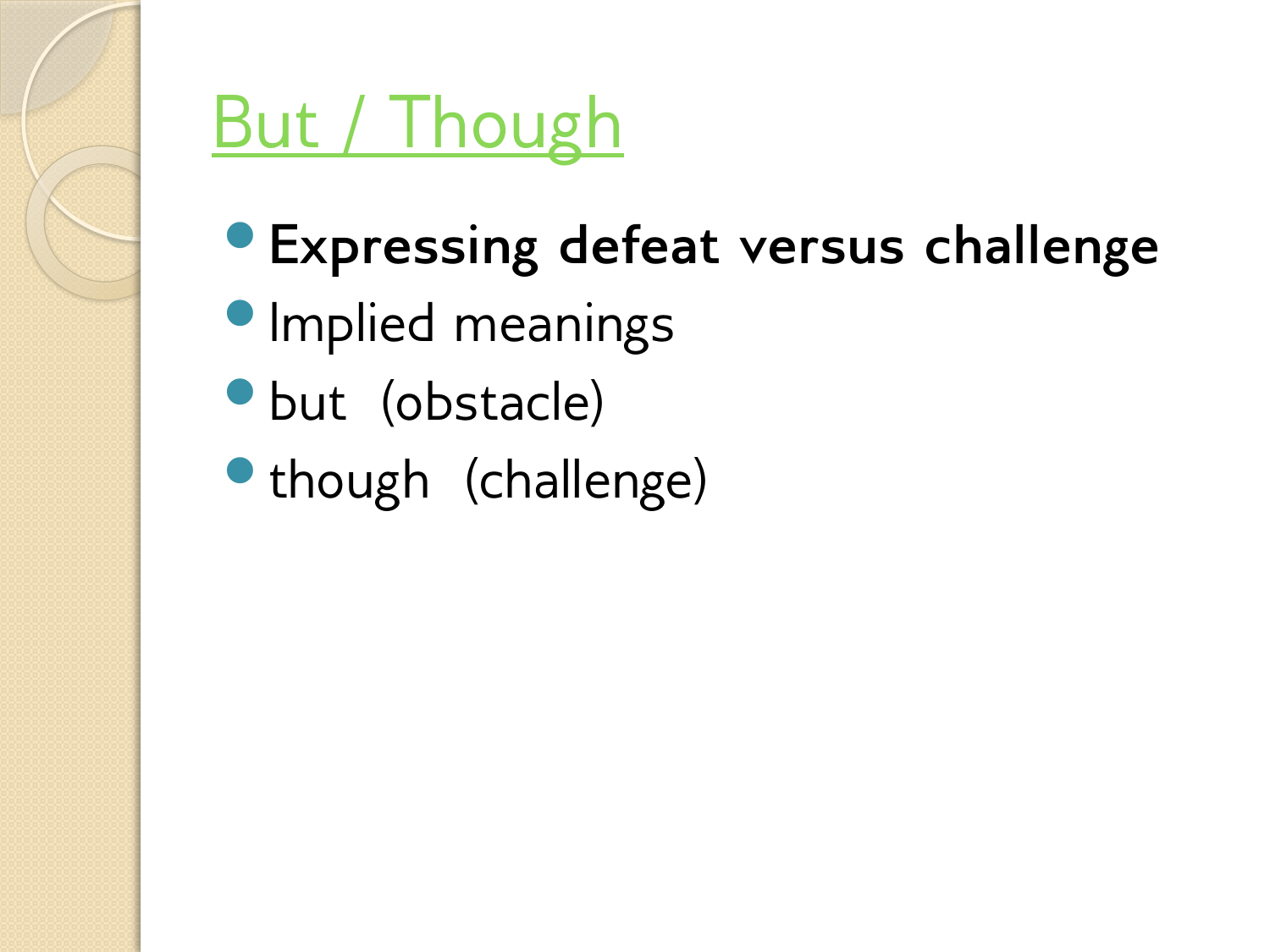

# But / Though
Expressing defeat versus challenge
Implied meanings
but  (obstacle)
though  (challenge)